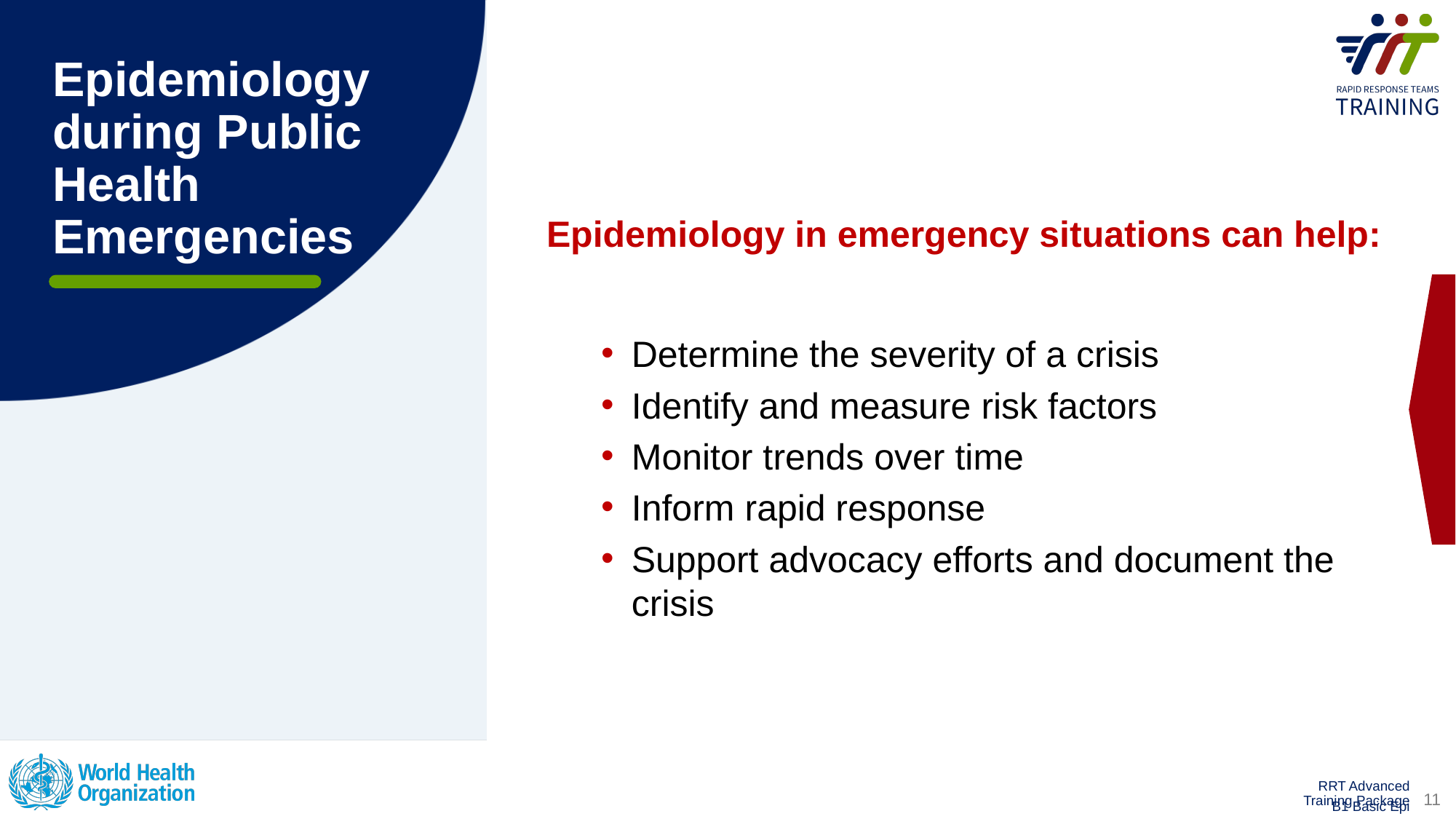

# Epidemiology during Public Health Emergencies
Epidemiology in emergency situations can help:

Determine the severity of a crisis
Identify and measure risk factors
Monitor trends over time
Inform rapid response
Support advocacy efforts and document the crisis